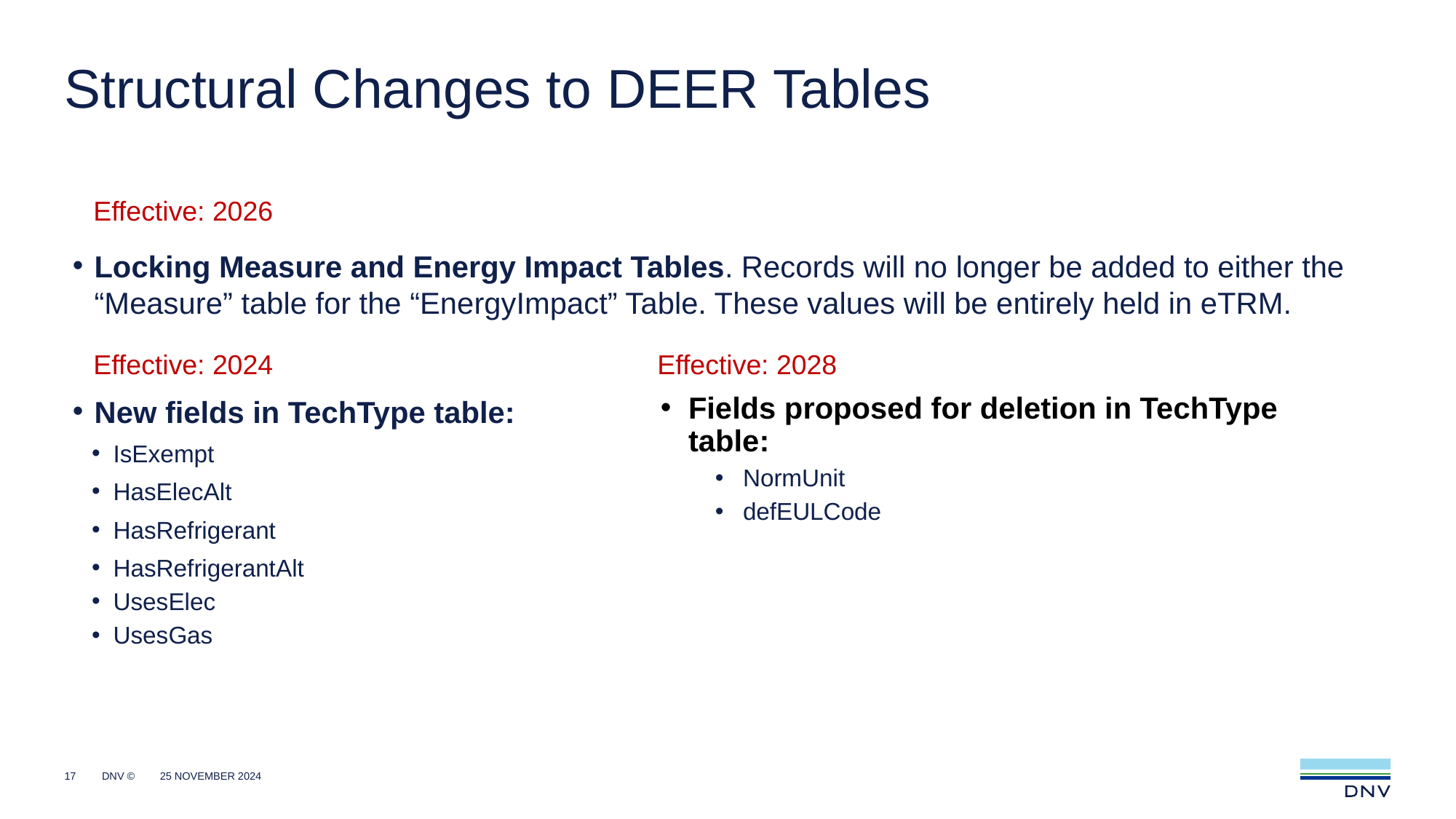

# Structural Changes to DEER Tables
Effective: 2026

Locking Measure and Energy Impact Tables. Records will no longer be added to either the “Measure” table for the “EnergyImpact” Table. These values will be entirely held in eTRM.

New fields in TechType table:
IsExempt
HasElecAlt
HasRefrigerant
HasRefrigerantAlt
UsesElec
UsesGas

Effective: 2024
Effective: 2028
Fields proposed for deletion in TechType table:
NormUnit
defEULCode
17